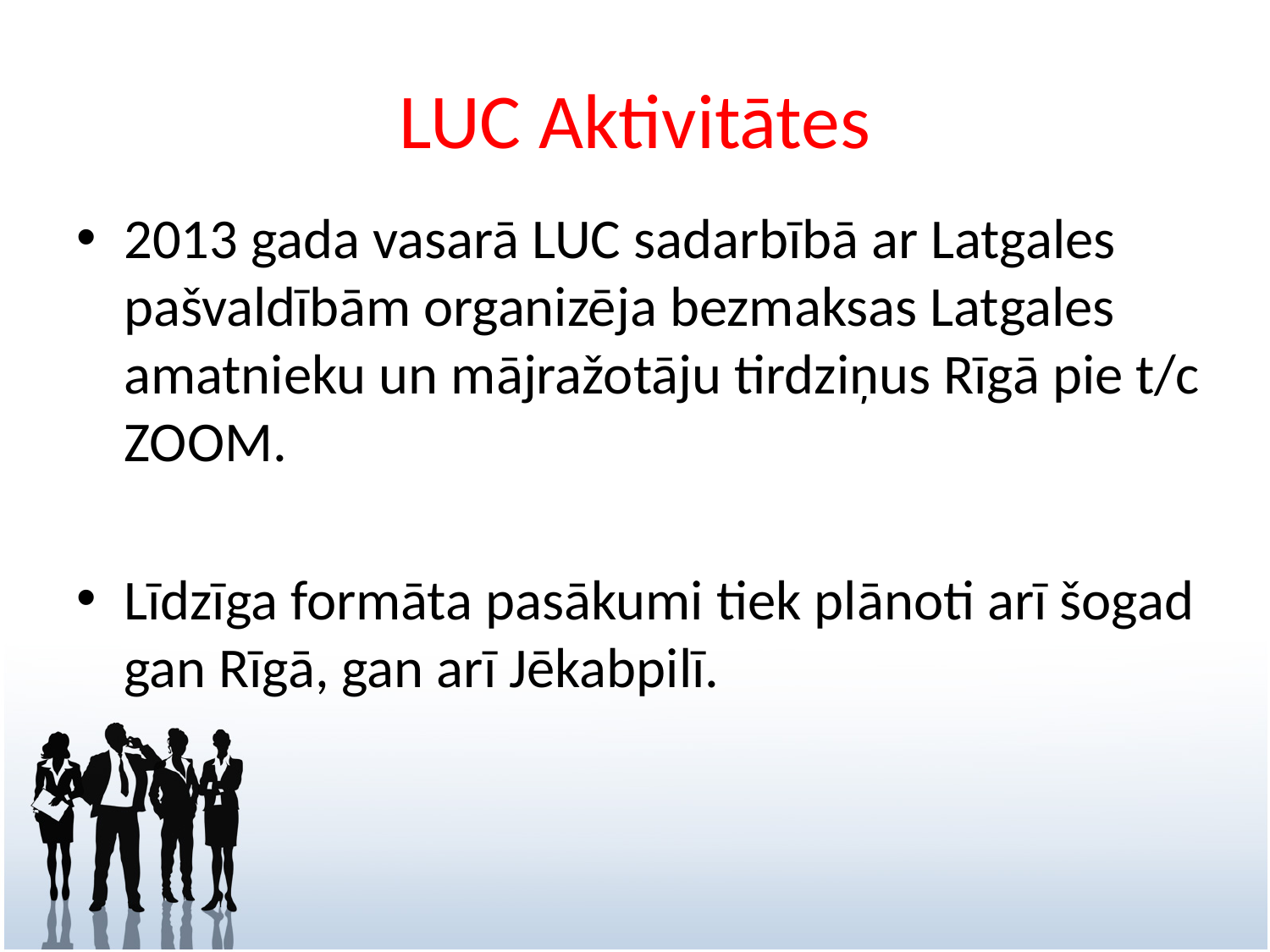

# LUC Aktivitātes
2013 gada vasarā LUC sadarbībā ar Latgales pašvaldībām organizēja bezmaksas Latgales amatnieku un mājražotāju tirdziņus Rīgā pie t/c ZOOM.

Līdzīga formāta pasākumi tiek plānoti arī šogad gan Rīgā, gan arī Jēkabpilī.